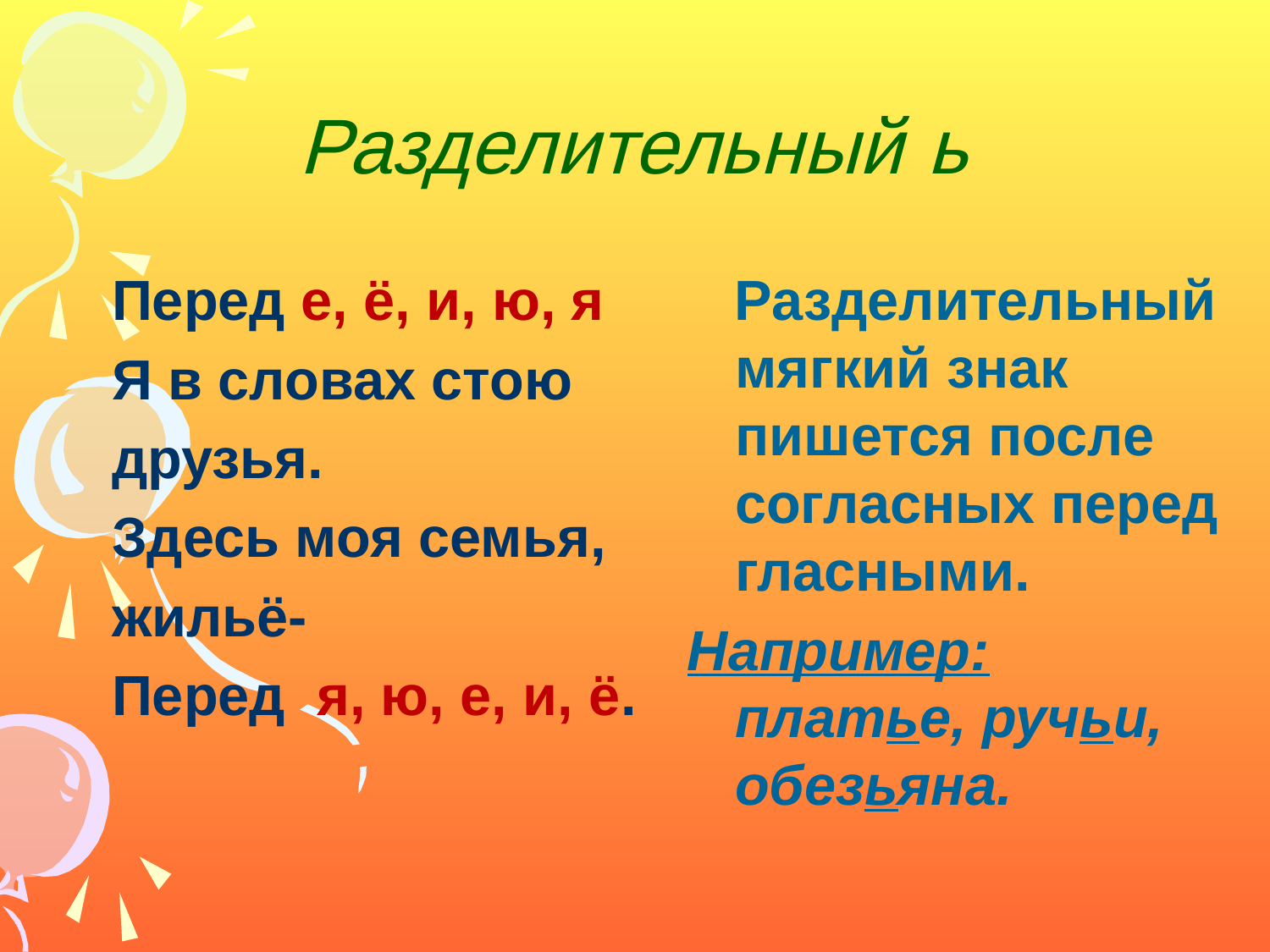

# Разделительный ь
Перед е, ё, и, ю, я
Я в словах стою
друзья.
Здесь моя семья,
жильё-
Перед  я, ю, е, и, ё.
   Разделительный мягкий знак пишется после согласных перед гласными.
Например: платье, ручьи, обезьяна.